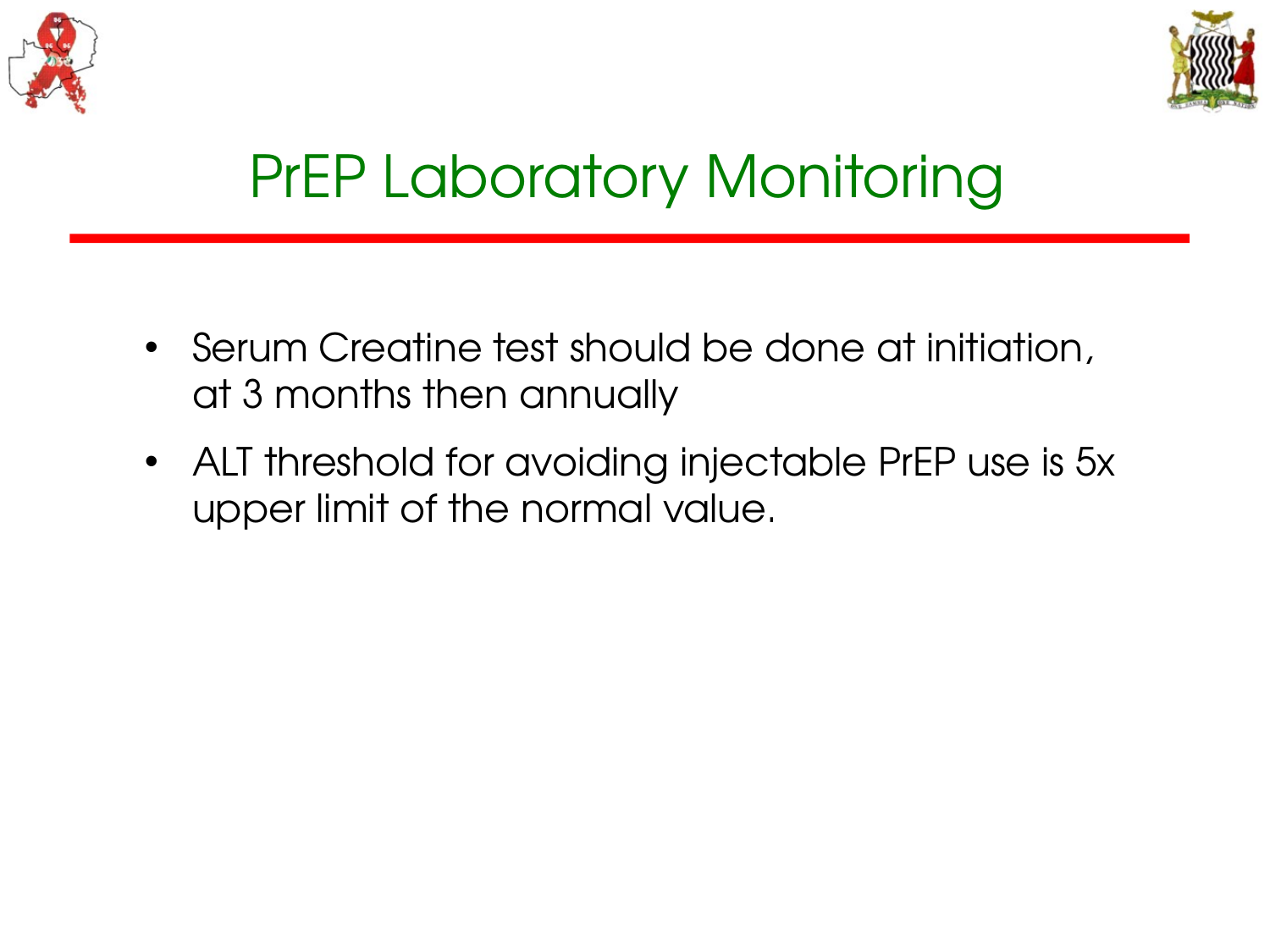

PrEP Laboratory Monitoring
Serum Creatine test should be done at initiation, at 3 months then annually
ALT threshold for avoiding injectable PrEP use is 5x upper limit of the normal value.